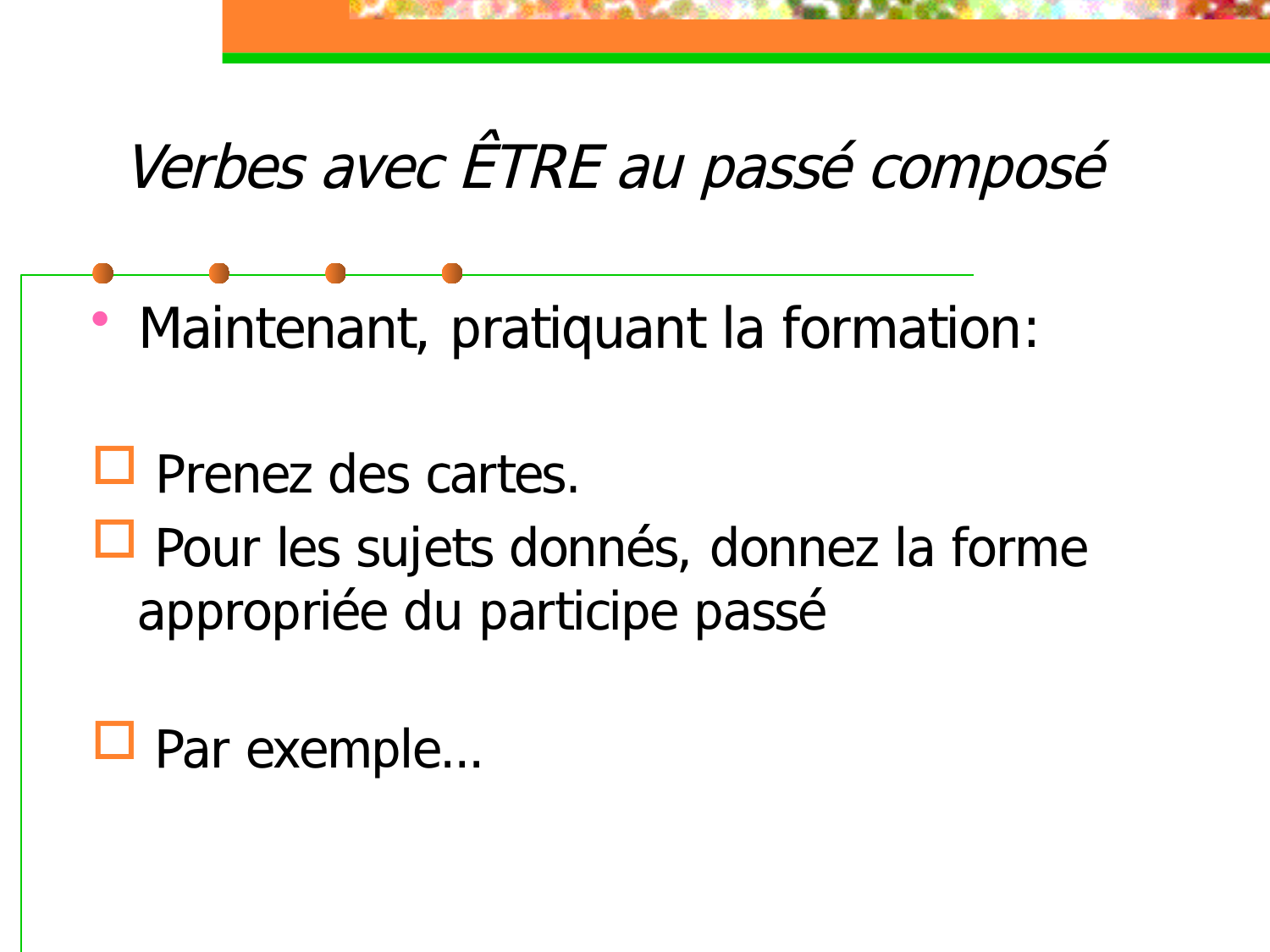

# Verbes avec ÊTRE au passé composé
Maintenant, pratiquant la formation:
Prenez des cartes.
 Pour les sujets donnés, donnez la forme appropriée du participe passé
 Par exemple…